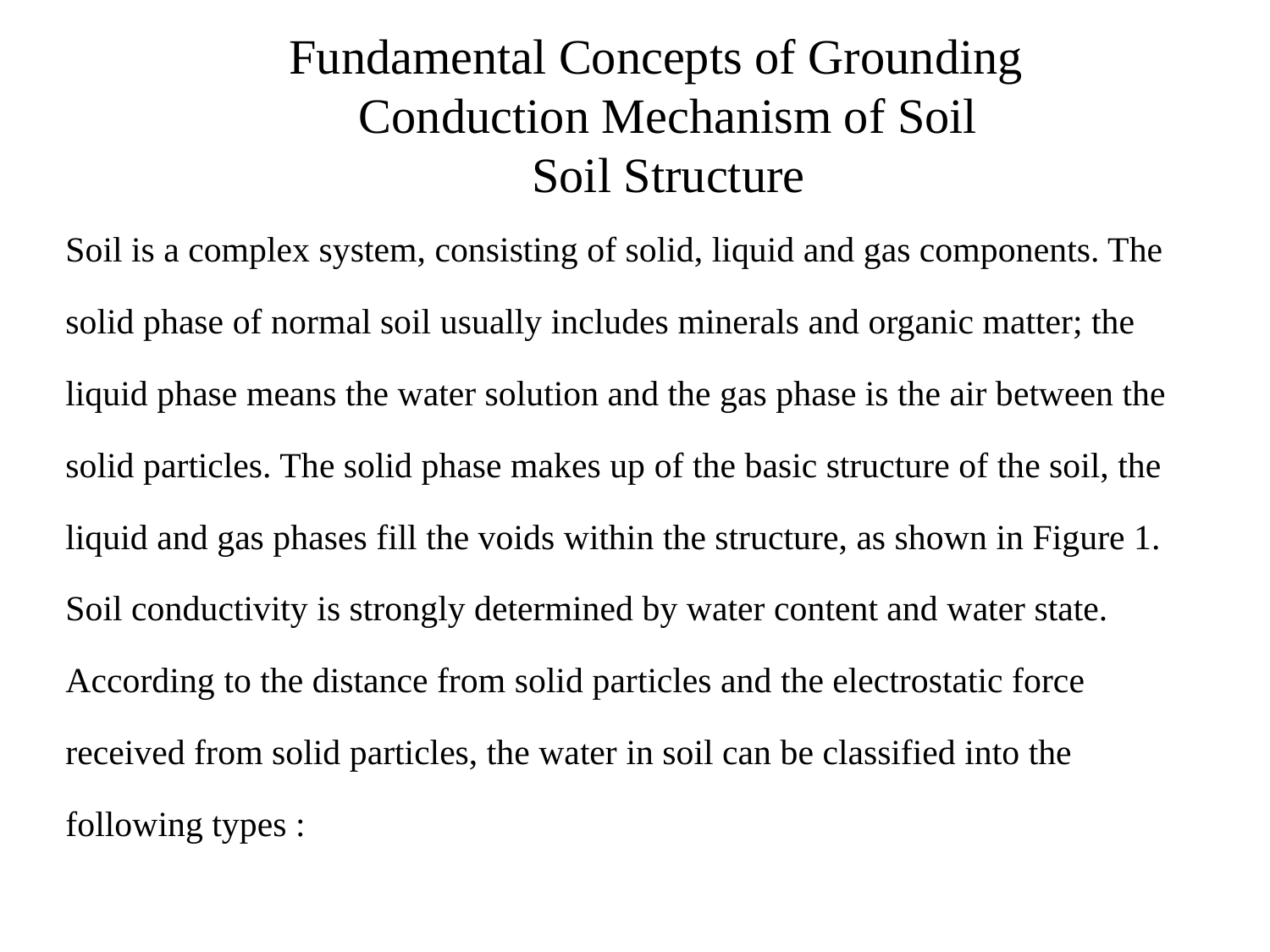

# Fundamental Concepts of Grounding Conduction Mechanism of Soil Soil Structure
Soil is a complex system, consisting of solid, liquid and gas components. The solid phase of normal soil usually includes minerals and organic matter; the liquid phase means the water solution and the gas phase is the air between the solid particles. The solid phase makes up of the basic structure of the soil, the liquid and gas phases fill the voids within the structure, as shown in Figure 1.
Soil conductivity is strongly determined by water content and water state. According to the distance from solid particles and the electrostatic force received from solid particles, the water in soil can be classified into the following types :